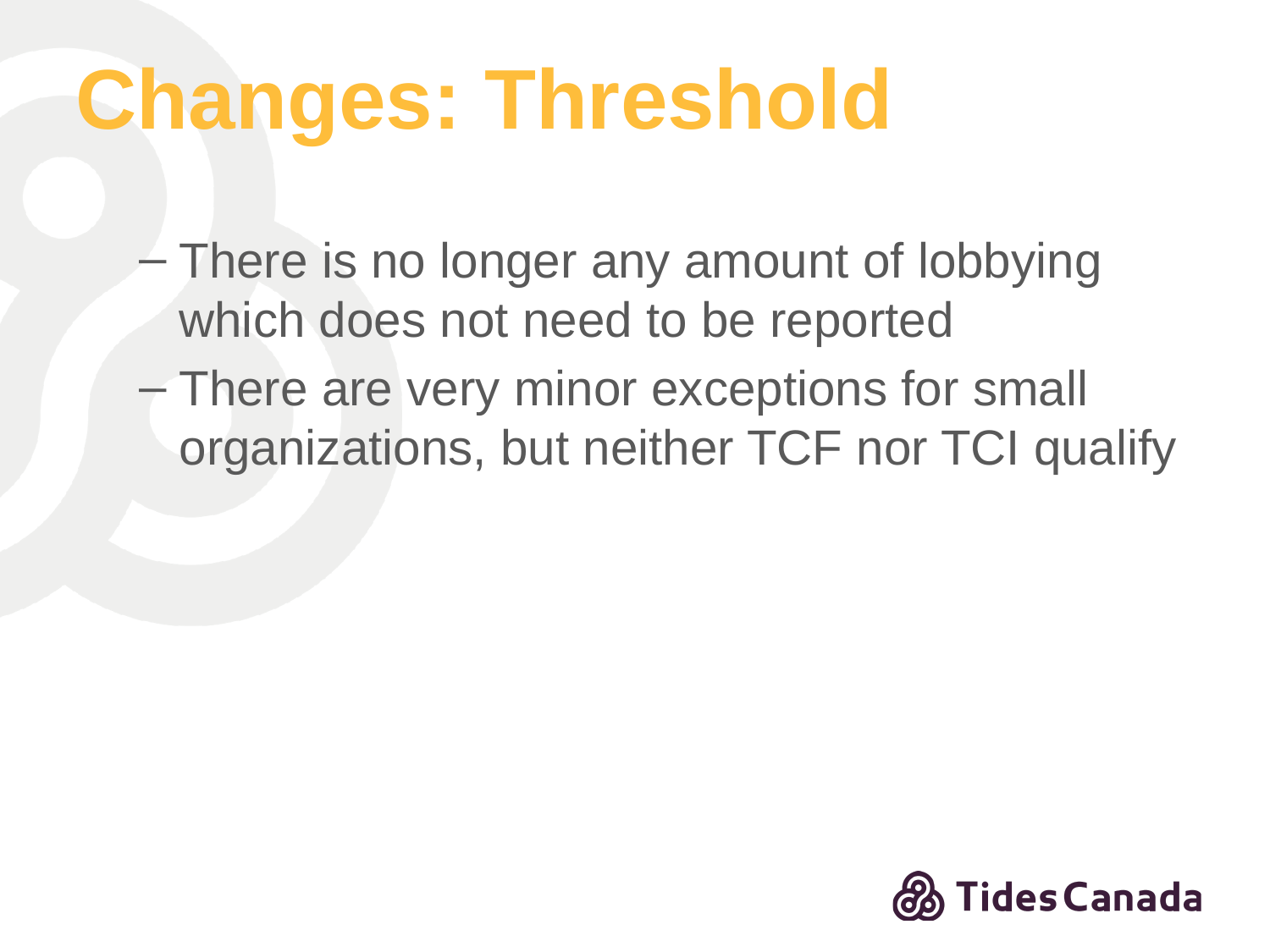

# Changes: Threshold
There is no longer any amount of lobbying which does not need to be reported
There are very minor exceptions for small organizations, but neither TCF nor TCI qualify